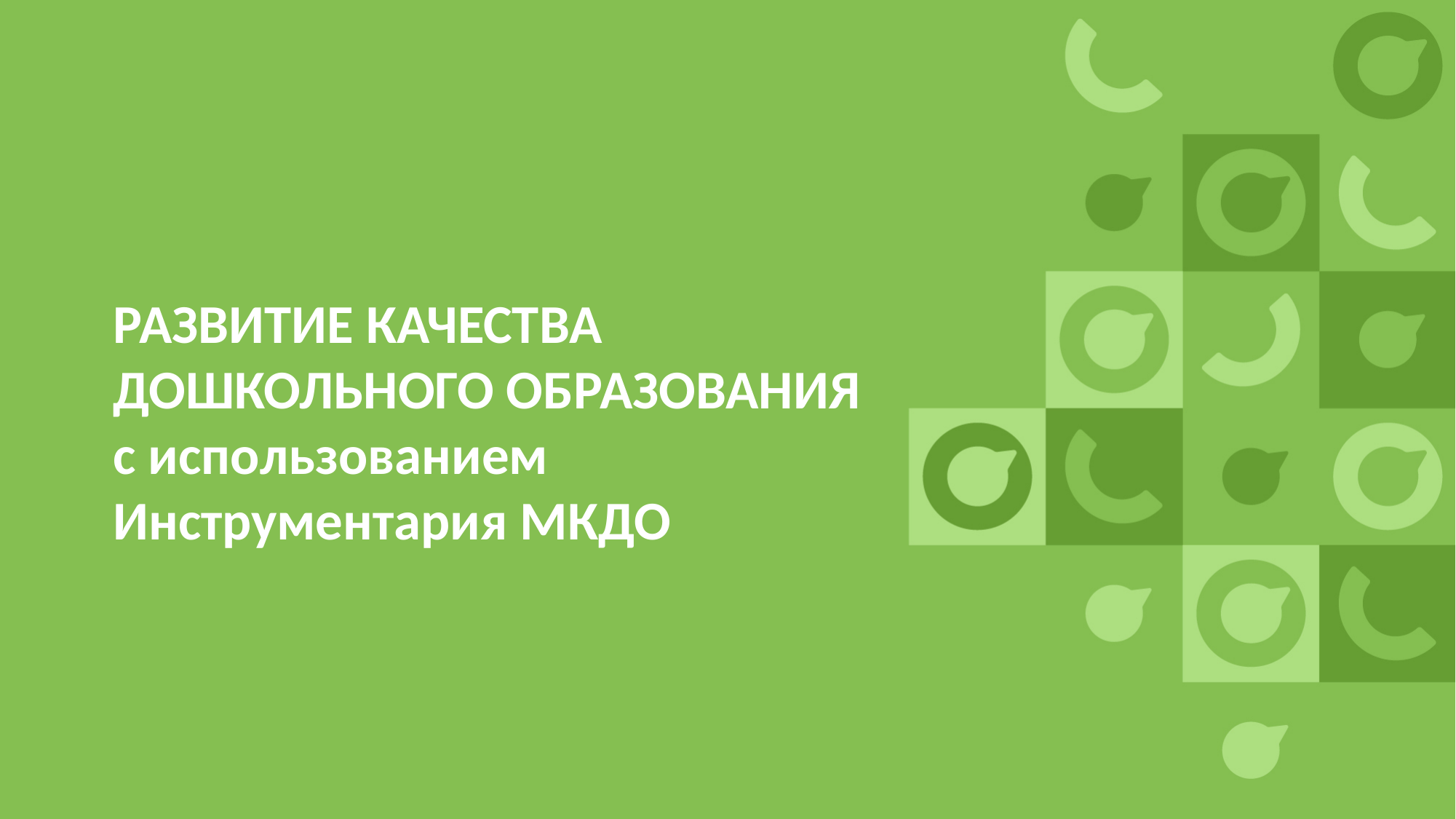

# РАЗВИТИЕ КАЧЕСТВА ДОШКОЛЬНОГО ОБРАЗОВАНИЯ c использованием Инструментария МКДО